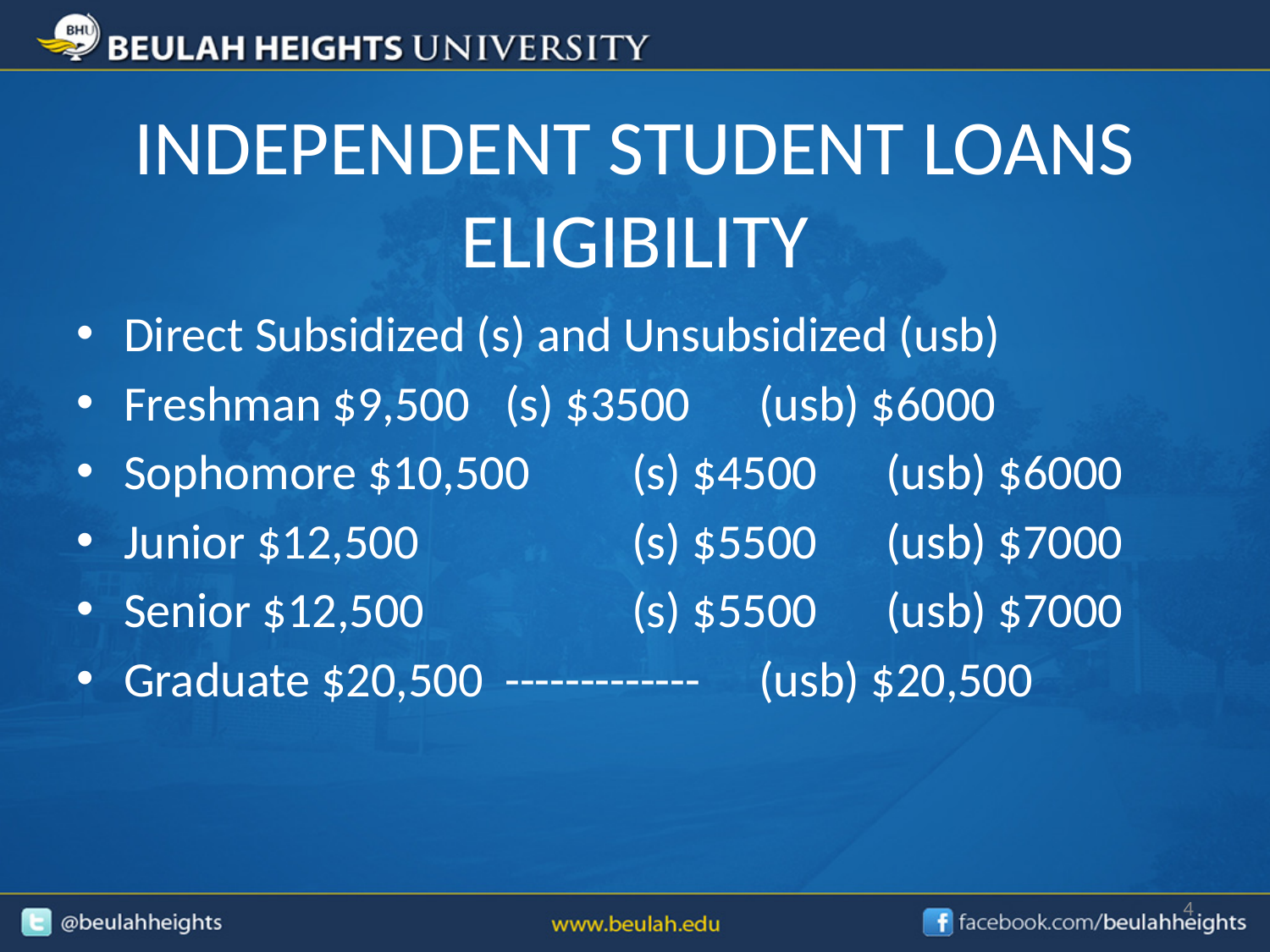

# INDEPENDENT STUDENT LOANS ELIGIBILITY
Direct Subsidized (s) and Unsubsidized (usb)
Freshman $9,500  	(s) $3500 	(usb) $6000
Sophomore $10,500  	(s) $4500 	(usb) $6000
Junior $12,500 		(s) $5500 	(usb) $7000
Senior $12,500 		(s) $5500 	(usb) $7000
Graduate $20,500 	-------------	(usb) $20,500
4